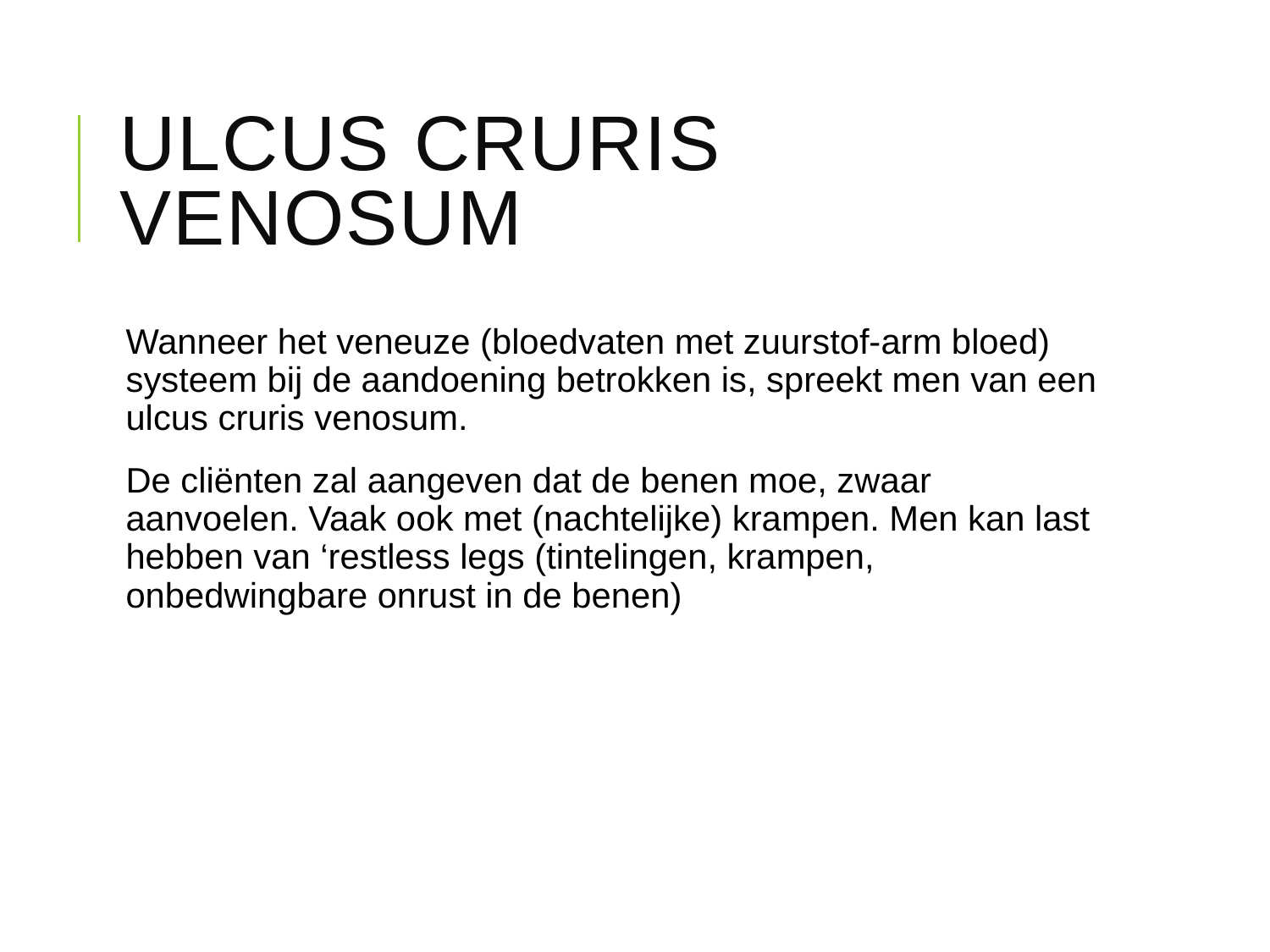

# ulcus cruris venosum
Wanneer het veneuze (bloedvaten met zuurstof-arm bloed) systeem bij de aandoening betrokken is, spreekt men van een ulcus cruris venosum.
De cliënten zal aangeven dat de benen moe, zwaar aanvoelen. Vaak ook met (nachtelijke) krampen. Men kan last hebben van ‘restless legs (tintelingen, krampen, onbedwingbare onrust in de benen)